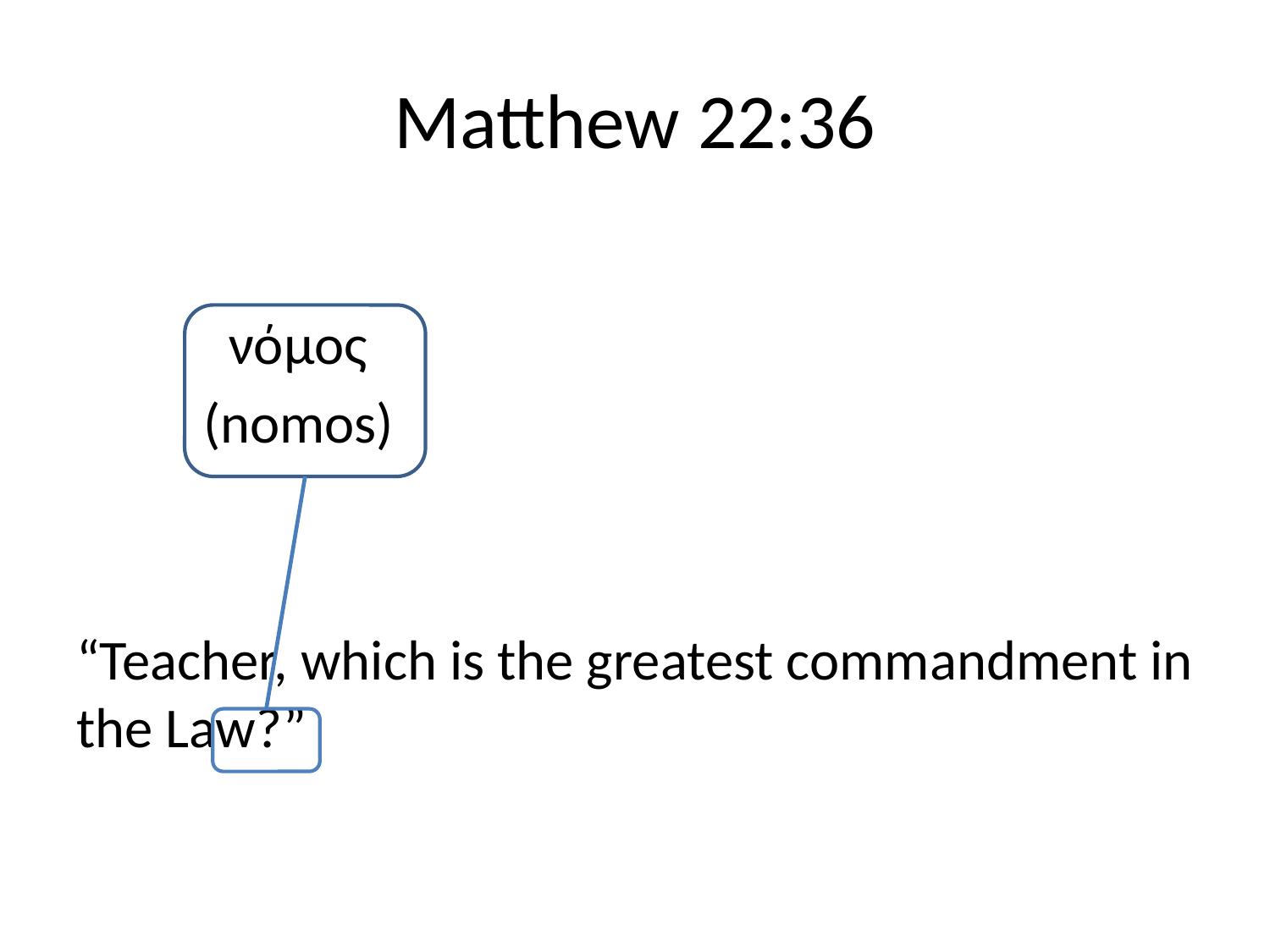

# Matthew 22:36

	  νόμος
	(nomos)

“Teacher, which is the greatest commandment in the Law?”